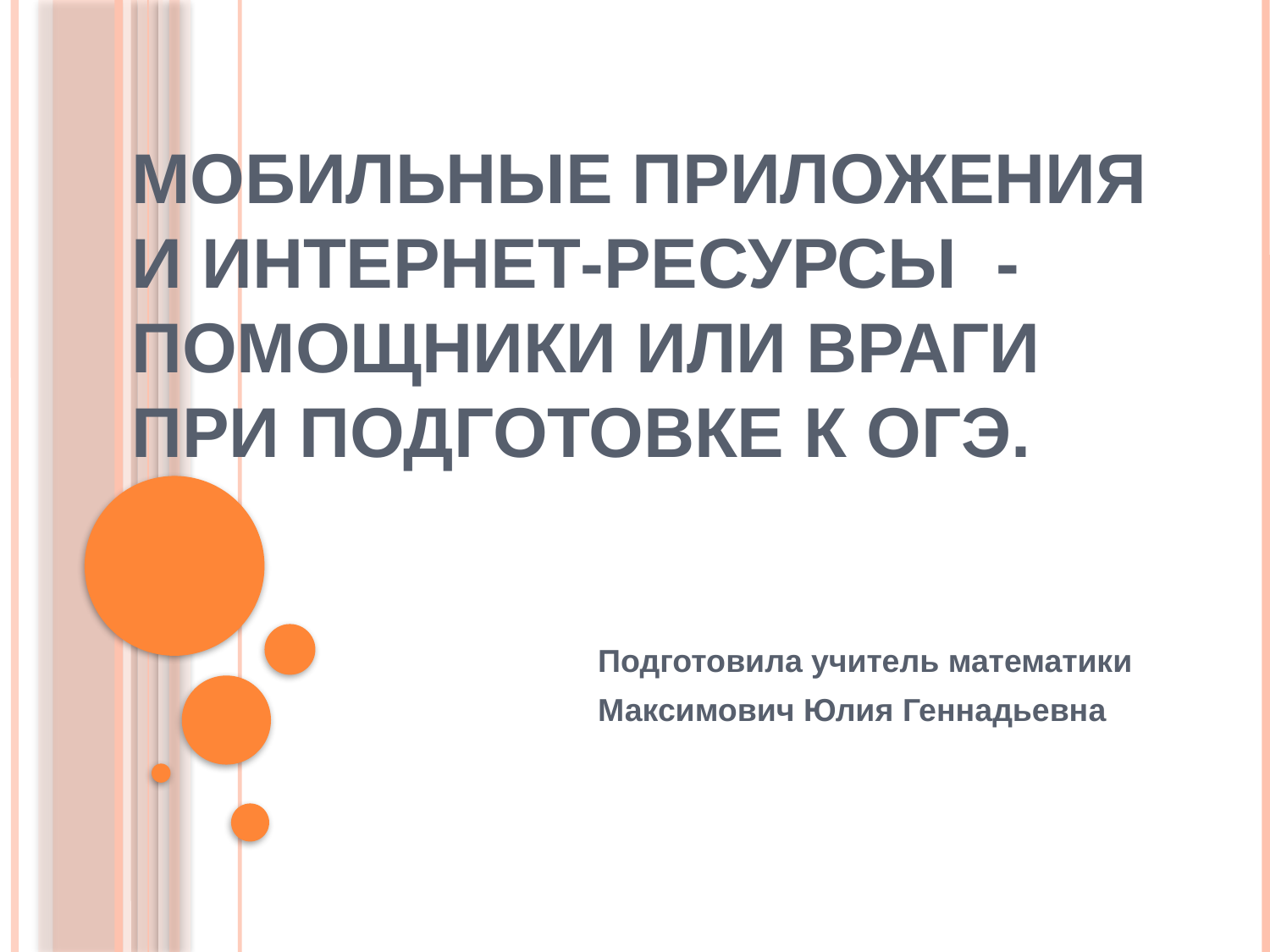

# Мобильные приложения и интернет-ресурсы  - помощники или враги при подготовке к ОГЭ.
Подготовила учитель математики
Максимович Юлия Геннадьевна